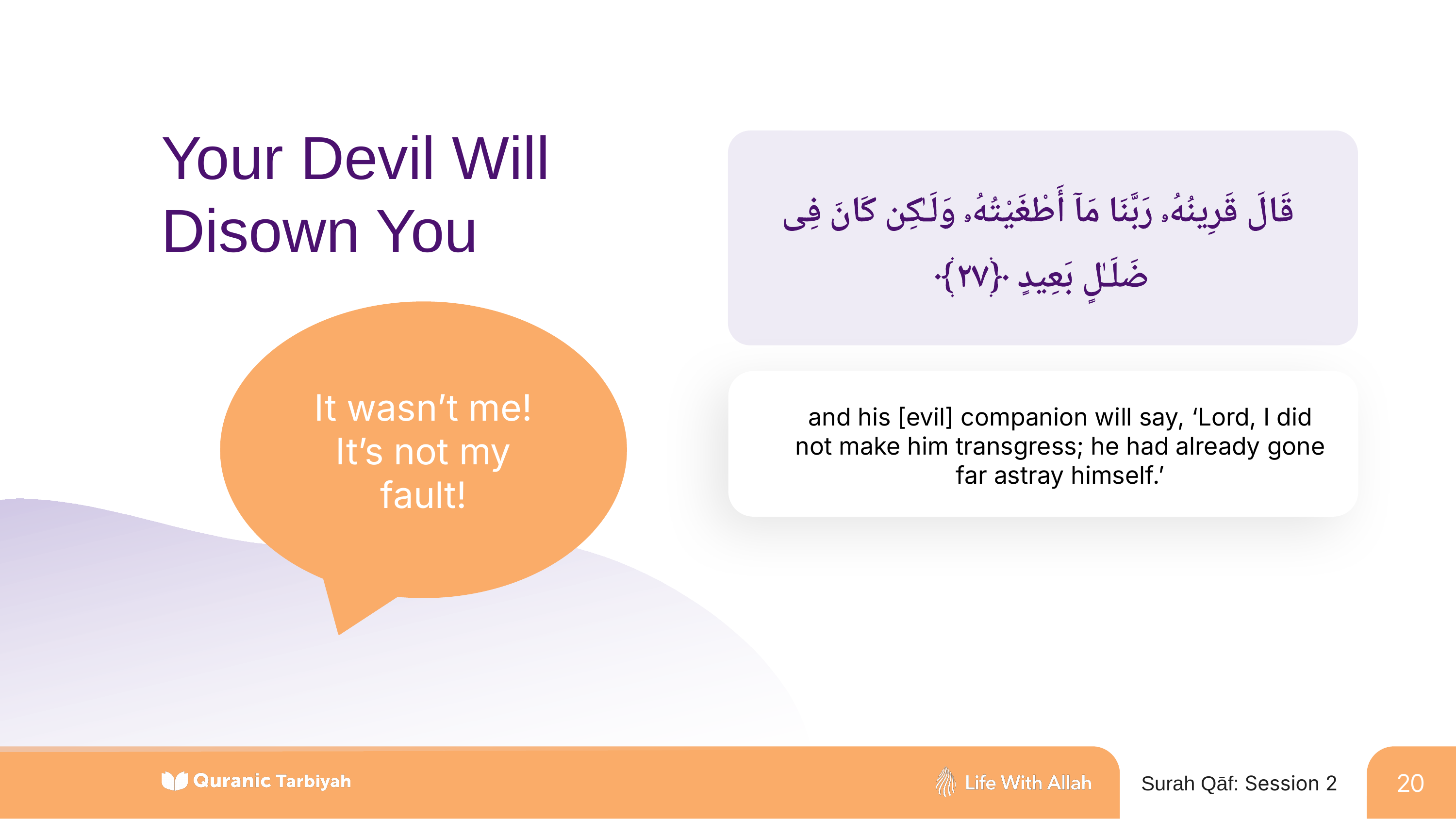

Your Devil Will Disown You

It wasn’t me! It’s not my fault!

and his [evil] companion will say, ‘Lord, I did not make him transgress; he had already gone far astray himself.’